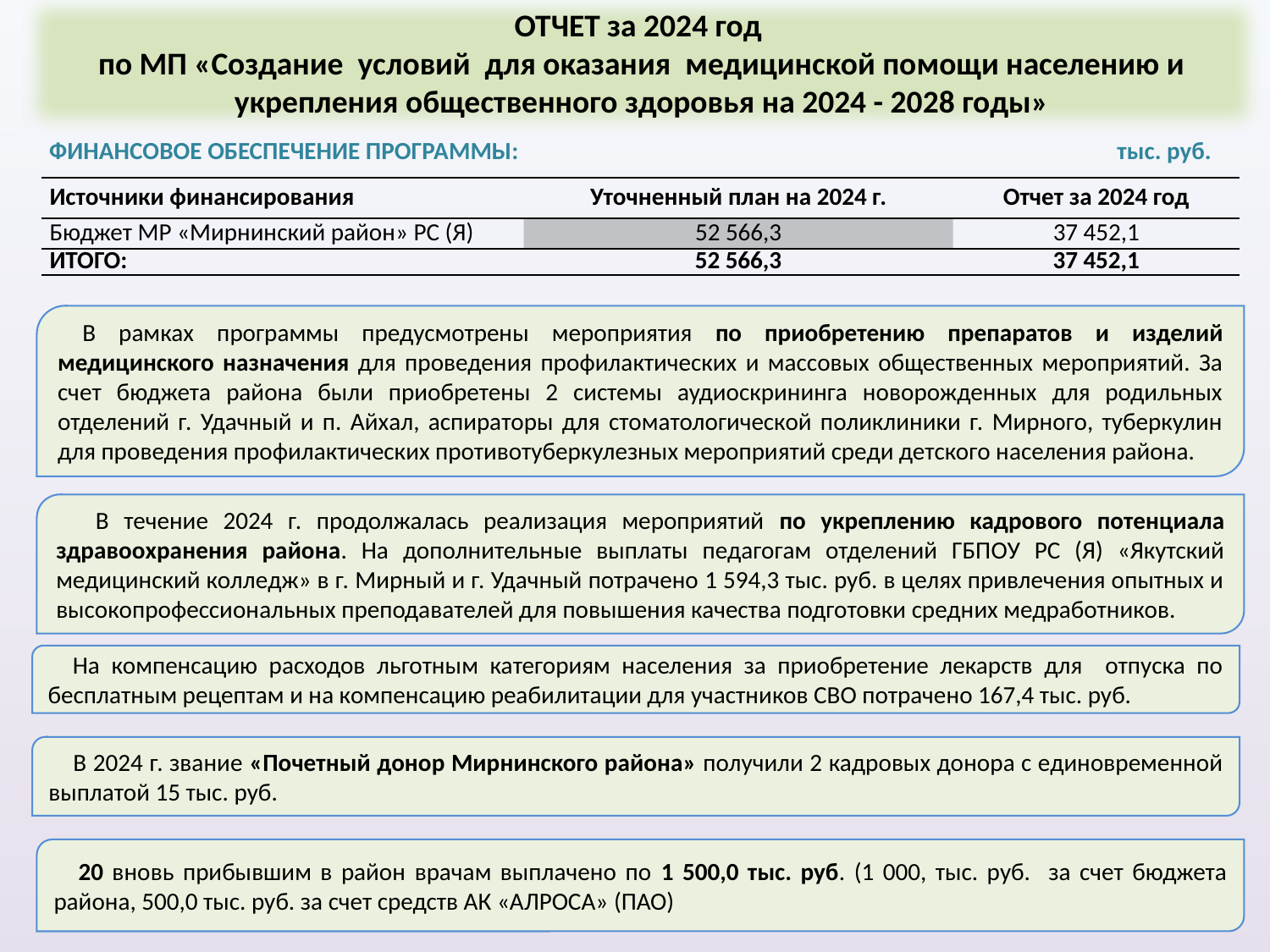

ОТЧЕТ за 2024 год
по МП «Создание  условий  для оказания  медицинской помощи населению и укрепления общественного здоровья на 2024 - 2028 годы»
ФИНАНСОВОЕ ОБЕСПЕЧЕНИЕ ПРОГРАММЫ:                                                                                                             тыс. руб.
| Источники финансирования | Уточненный план на 2024 г. | Отчет за 2024 год |
| --- | --- | --- |
| Бюджет МР «Мирнинский район» РС (Я) | 52 566,3 | 37 452,1 |
| ИТОГО: | 52 566,3 | 37 452,1 |
В рамках программы предусмотрены мероприятия по приобретению препаратов и изделий медицинского назначения для проведения профилактических и массовых общественных мероприятий. За счет бюджета района были приобретены 2 системы аудиоскрининга новорожденных для родильных отделений г. Удачный и п. Айхал, аспираторы для стоматологической поликлиники г. Мирного, туберкулин для проведения профилактических противотуберкулезных мероприятий среди детского населения района.
 В течение 2024 г. продолжалась реализация мероприятий по укреплению кадрового потенциала здравоохранения района. На дополнительные выплаты педагогам отделений ГБПОУ РС (Я) «Якутский медицинский колледж» в г. Мирный и г. Удачный потрачено 1 594,3 тыс. руб. в целях привлечения опытных и высокопрофессиональных преподавателей для повышения качества подготовки средних медработников.
На компенсацию расходов льготным категориям населения за приобретение лекарств для  отпуска по бесплатным рецептам и на компенсацию реабилитации для участников СВО потрачено 167,4 тыс. руб.
В 2024 г. звание «Почетный донор Мирнинского района» получили 2 кадровых донора с единовременной выплатой 15 тыс. руб.
20 вновь прибывшим в район врачам выплачено по 1 500,0 тыс. руб. (1 000, тыс. руб.  за счет бюджета района, 500,0 тыс. руб. за счет средств АК «АЛРОСА» (ПАО)